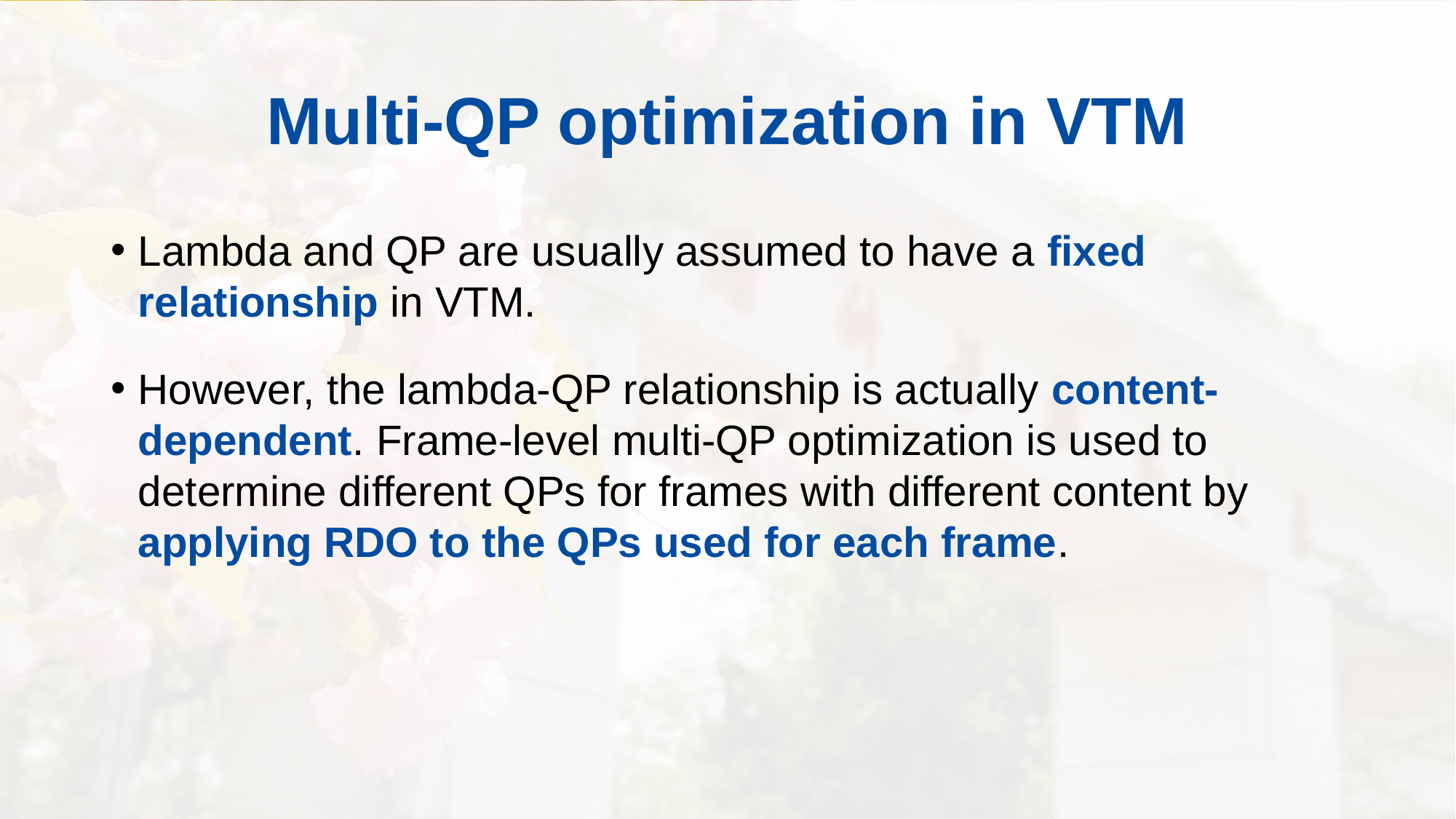

# Multi-QP optimization in VTM
Lambda and QP are usually assumed to have a fixed relationship in VTM.
However, the lambda-QP relationship is actually content-dependent. Frame-level multi-QP optimization is used to determine different QPs for frames with different content by applying RDO to the QPs used for each frame.